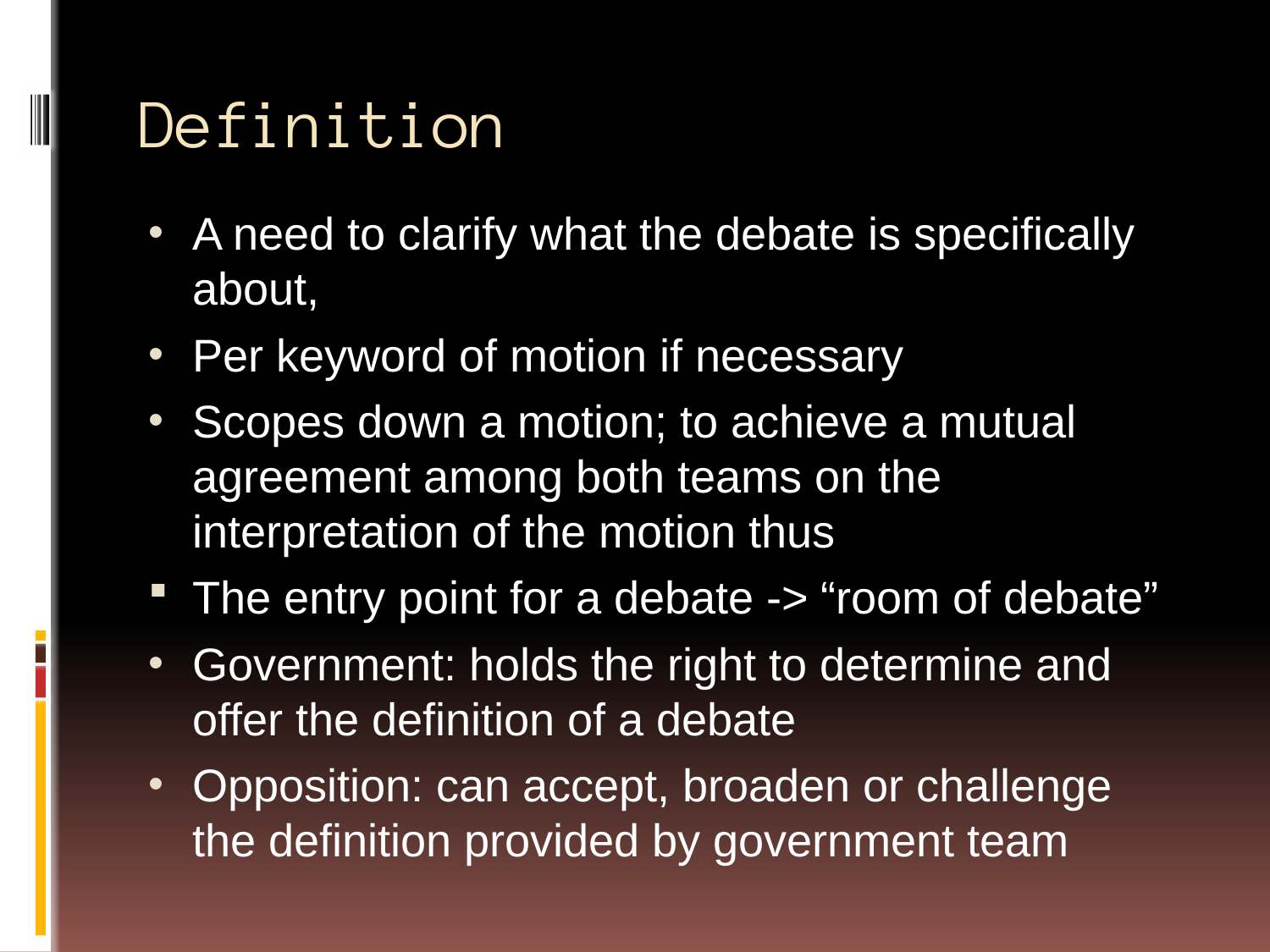

# Definition
A need to clarify what the debate is specifically about,
Per keyword of motion if necessary
Scopes down a motion; to achieve a mutual agreement among both teams on the interpretation of the motion thus
The entry point for a debate -> “room of debate”
Government: holds the right to determine and offer the definition of a debate
Opposition: can accept, broaden or challenge  the definition provided by government team